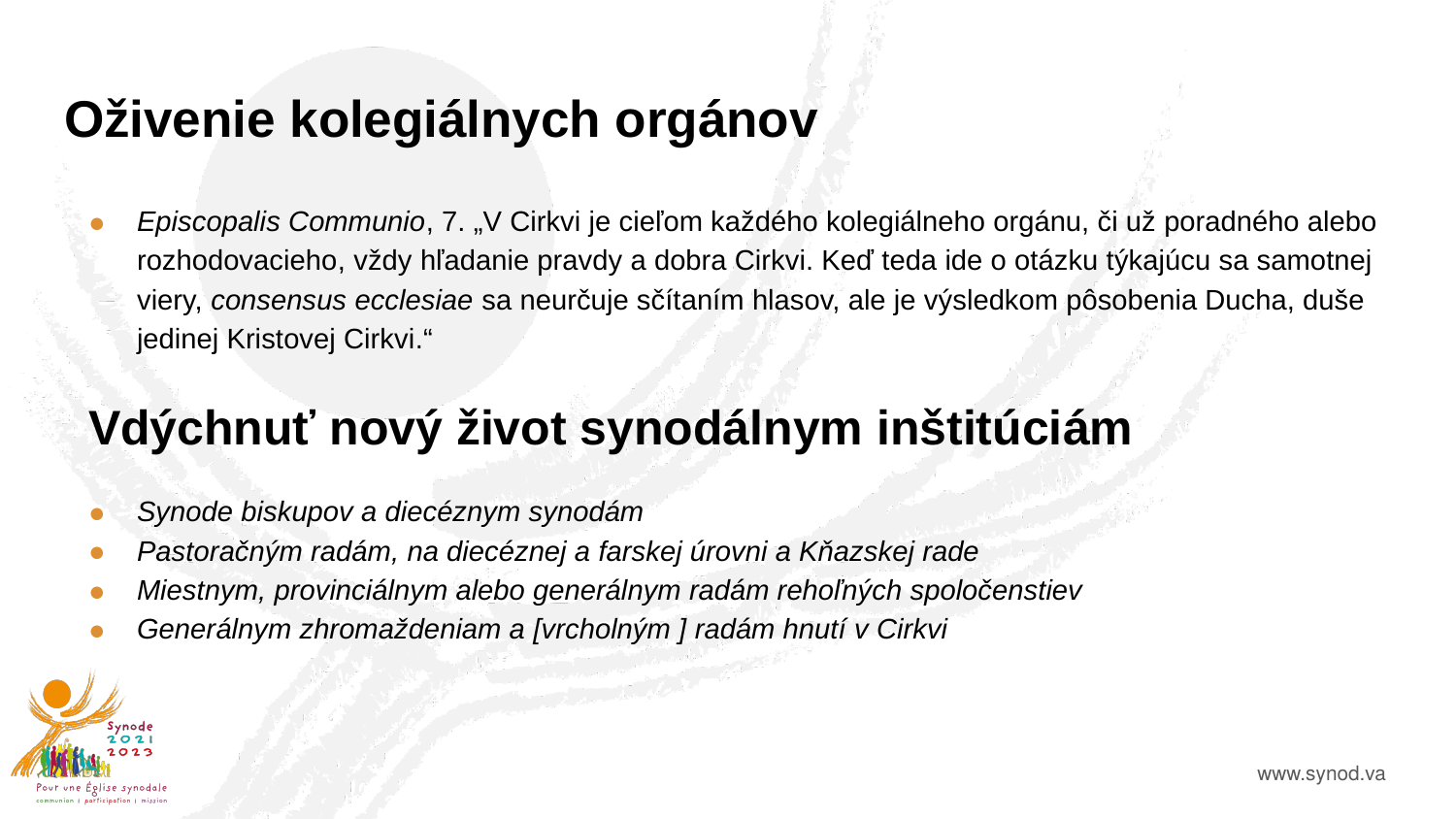

# Oživenie kolegiálnych orgánov
Episcopalis Communio, 7. „V Cirkvi je cieľom každého kolegiálneho orgánu, či už poradného alebo rozhodovacieho, vždy hľadanie pravdy a dobra Cirkvi. Keď teda ide o otázku týkajúcu sa samotnej viery, consensus ecclesiae sa neurčuje sčítaním hlasov, ale je výsledkom pôsobenia Ducha, duše jedinej Kristovej Cirkvi.“

Vdýchnuť nový život synodálnym inštitúciám

Synode biskupov a diecéznym synodám
Pastoračným radám, na diecéznej a farskej úrovni a Kňazskej rade
Miestnym, provinciálnym alebo generálnym radám rehoľných spoločenstiev
Generálnym zhromaždeniam a [vrcholným ] radám hnutí v Cirkvi